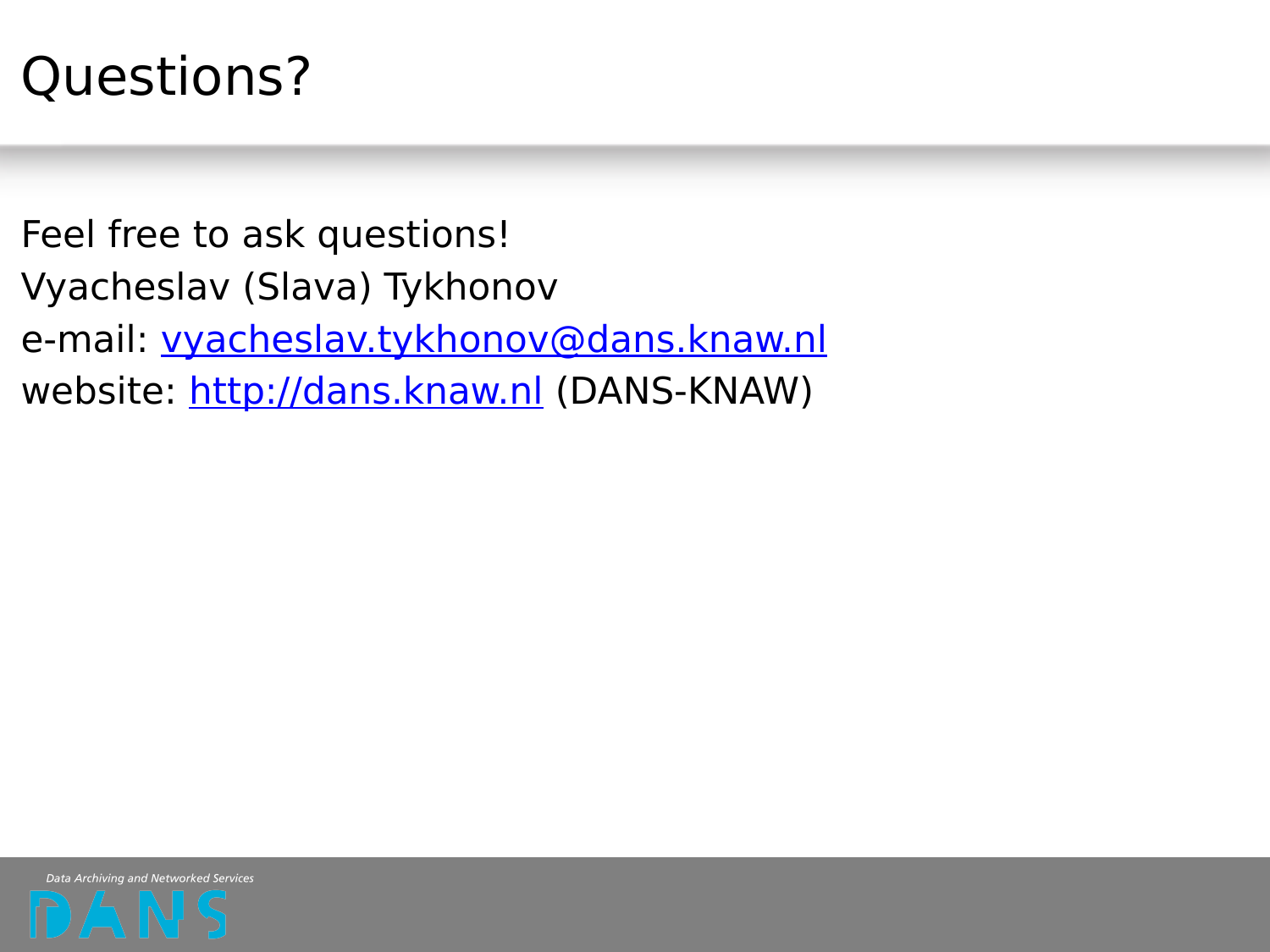

# Questions?
Feel free to ask questions!
Vyacheslav (Slava) Tykhonov
e-mail: vyacheslav.tykhonov@dans.knaw.nl
website: http://dans.knaw.nl (DANS-KNAW)